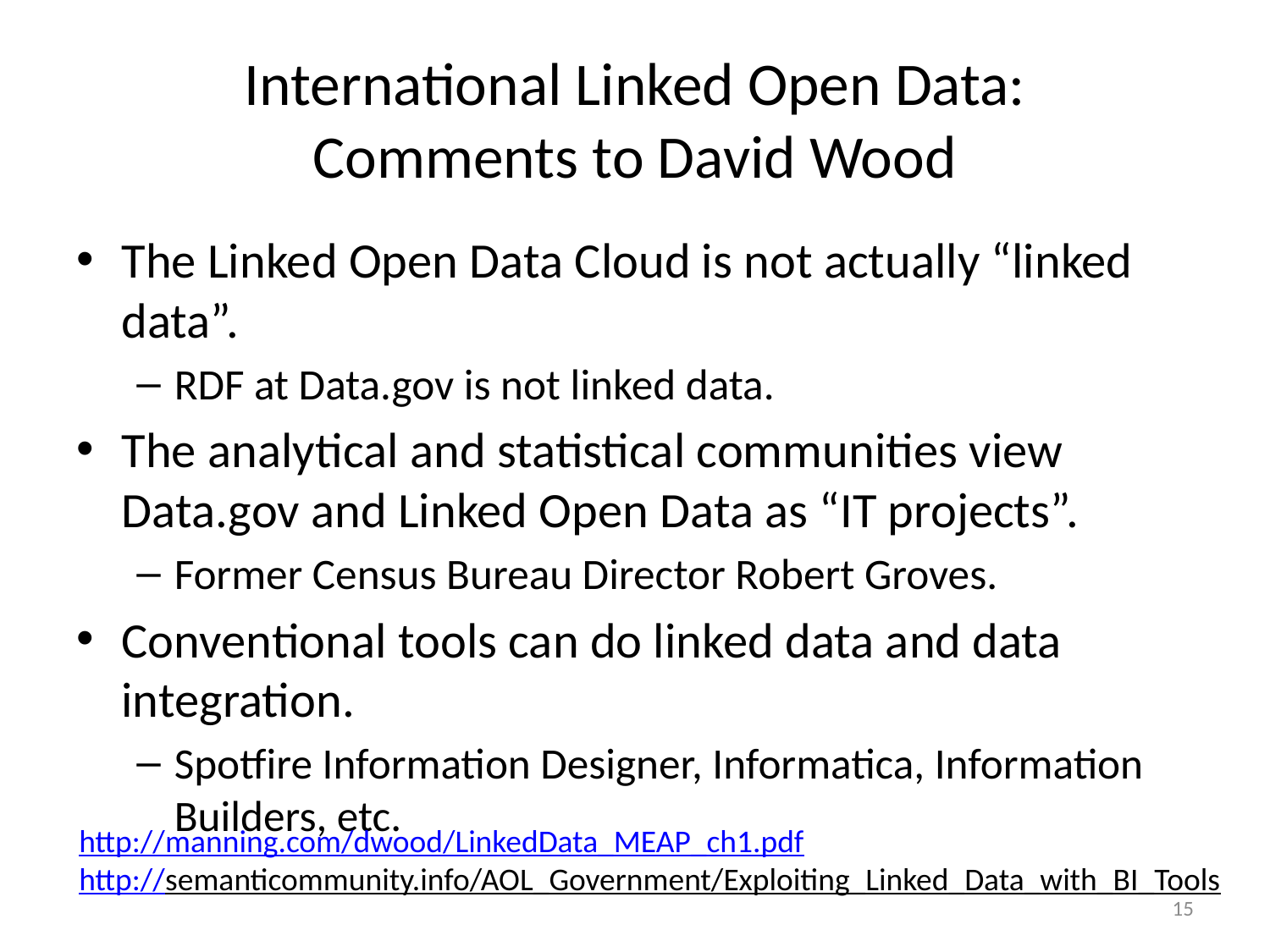

# International Linked Open Data: Comments to David Wood
The Linked Open Data Cloud is not actually “linked data”.
RDF at Data.gov is not linked data.
The analytical and statistical communities view Data.gov and Linked Open Data as “IT projects”.
Former Census Bureau Director Robert Groves.
Conventional tools can do linked data and data integration.
Spotfire Information Designer, Informatica, Information Builders, etc.
http://manning.com/dwood/LinkedData_MEAP_ch1.pdf
http://semanticommunity.info/AOL_Government/Exploiting_Linked_Data_with_BI_Tools
15